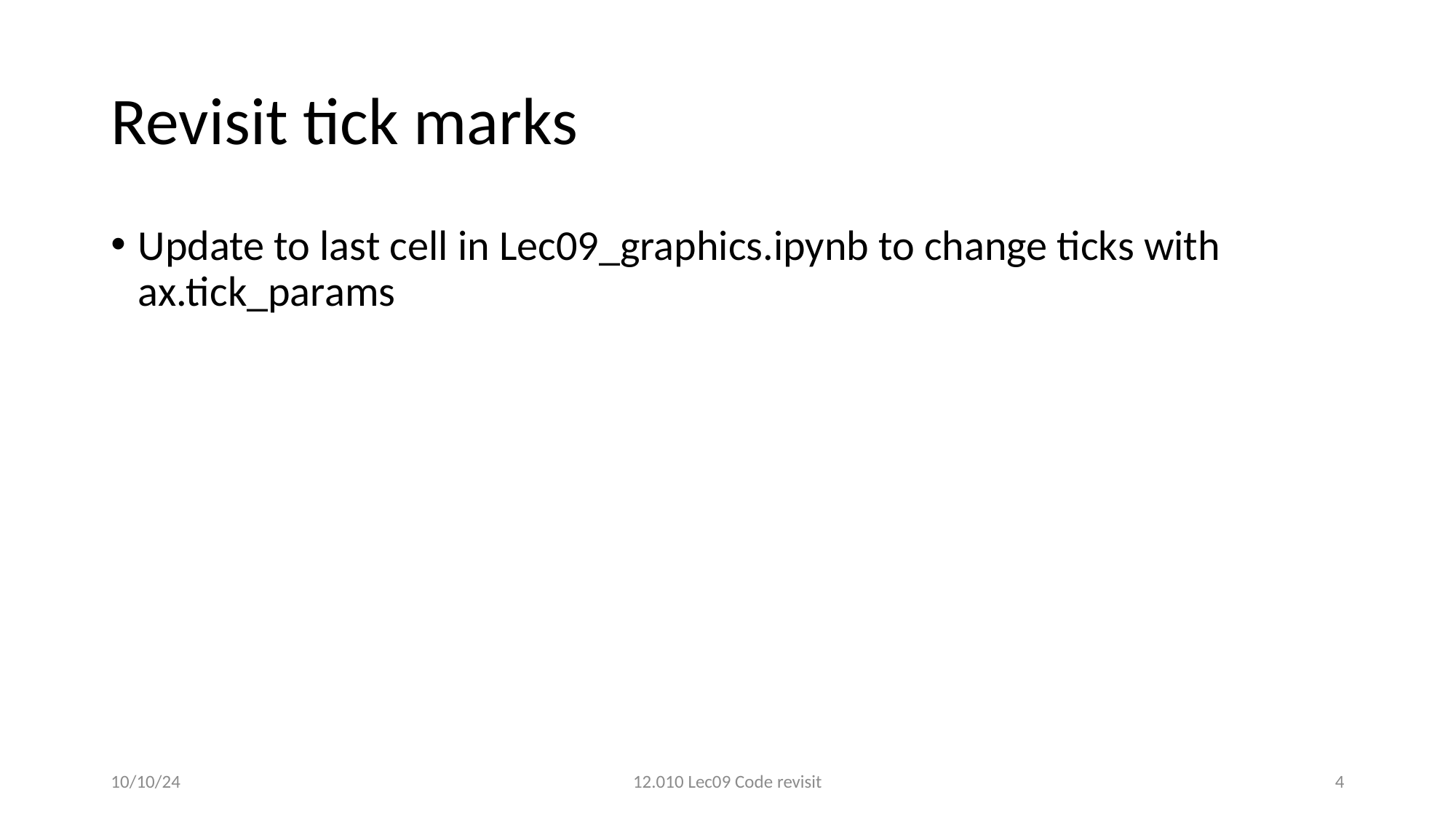

# Revisit tick marks
Update to last cell in Lec09_graphics.ipynb to change ticks with ax.tick_params
10/10/24
12.010 Lec09 Code revisit
4